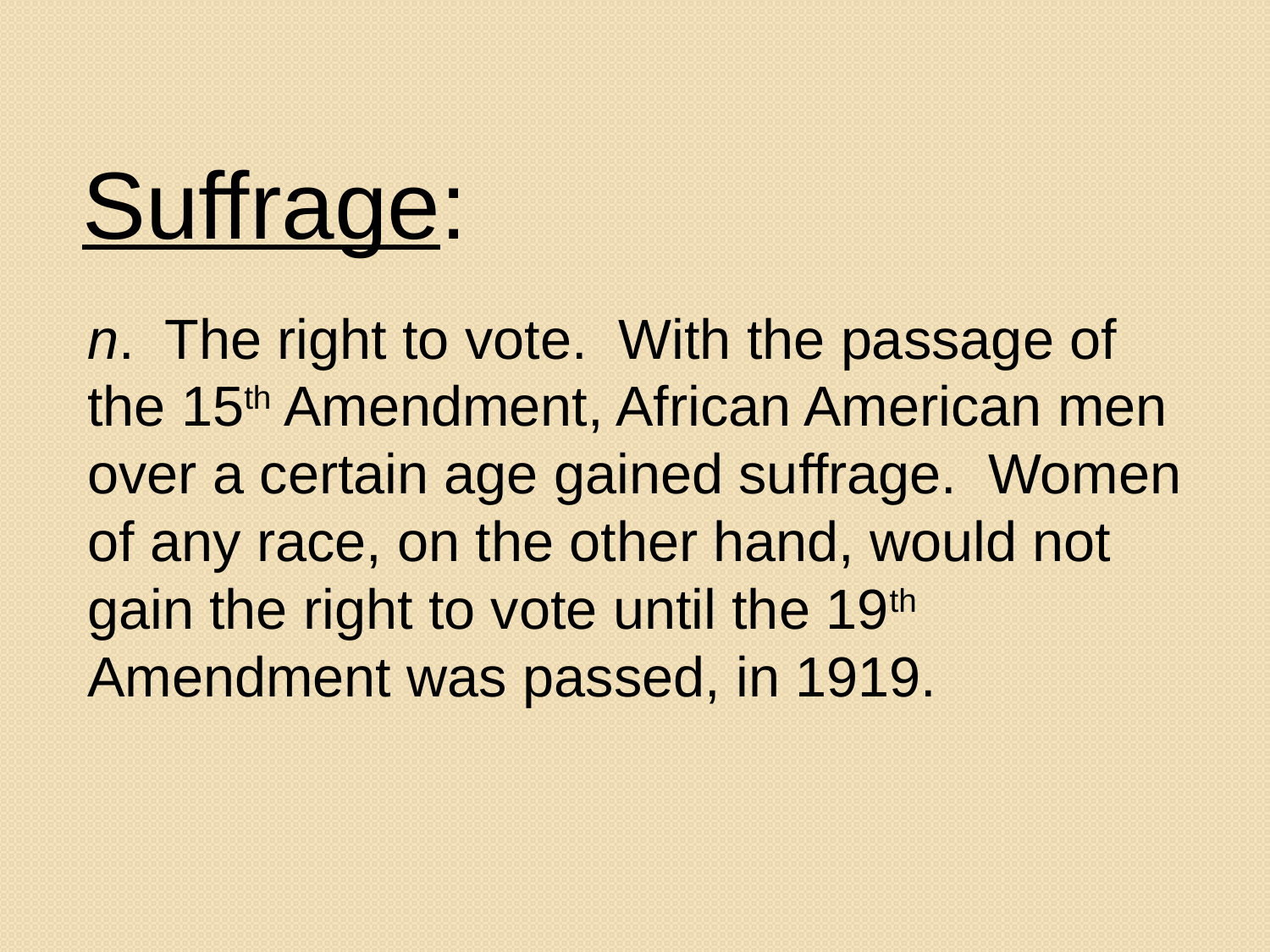

Suffrage:

n.  The right to vote.  With the passage of the 15th Amendment, African American men over a certain age gained suffrage.  Women of any race, on the other hand, would not gain the right to vote until the 19th Amendment was passed, in 1919.